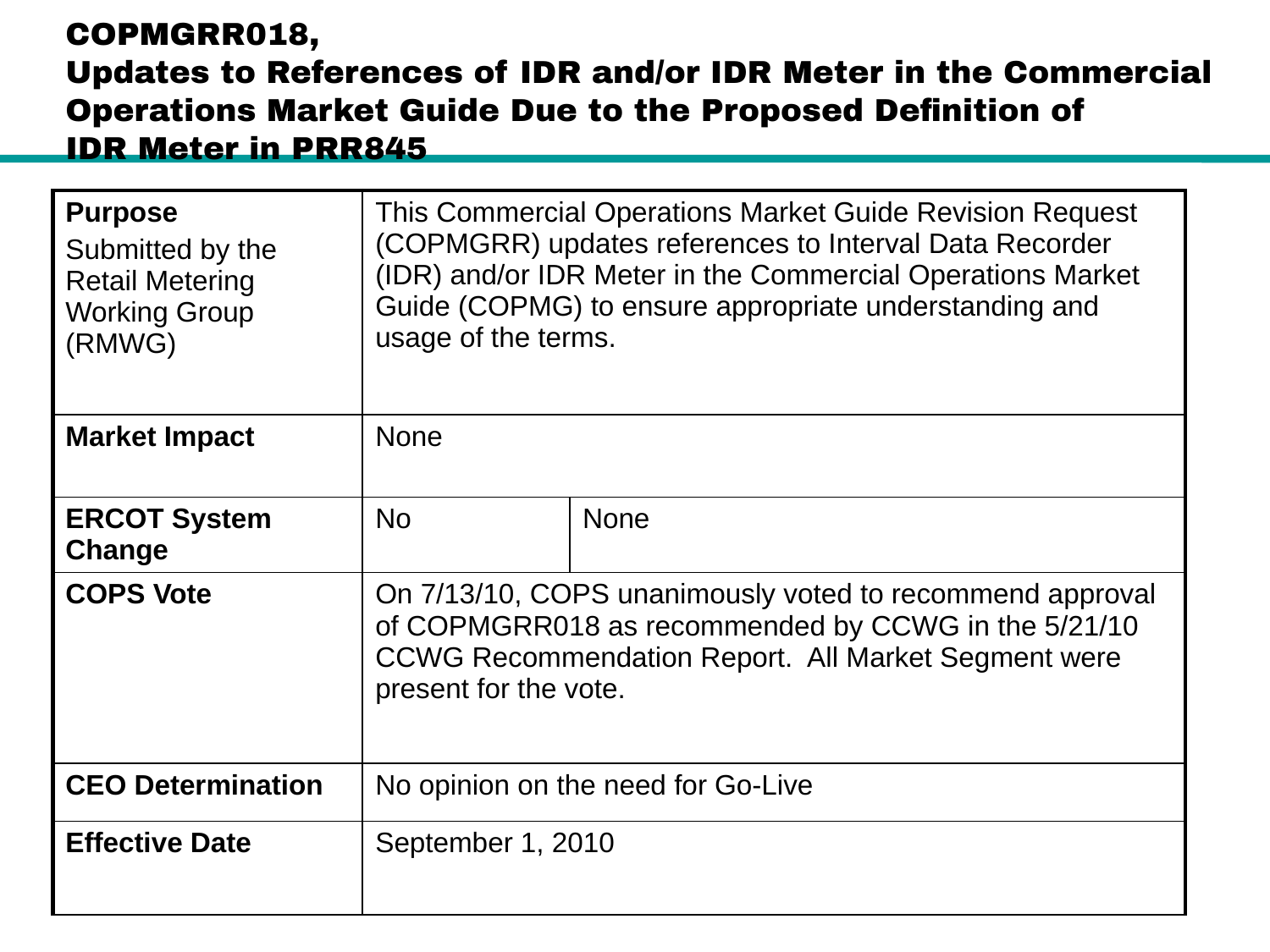

COPMGRR018,
Updates to References of IDR and/or IDR Meter in the Commercial Operations Market Guide Due to the Proposed Definition of
IDR Meter in PRR845
| Purpose Submitted by the Retail Metering Working Group (RMWG) | This Commercial Operations Market Guide Revision Request (COPMGRR) updates references to Interval Data Recorder (IDR) and/or IDR Meter in the Commercial Operations Market Guide (COPMG) to ensure appropriate understanding and usage of the terms. |  |
| --- | --- | --- |
| Market Impact | None |  |
| ERCOT System Change | No | None |
| COPS Vote | On 7/13/10, COPS unanimously voted to recommend approval of COPMGRR018 as recommended by CCWG in the 5/21/10 CCWG Recommendation Report. All Market Segment were present for the vote. |  |
| CEO Determination | No opinion on the need for Go-Live |  |
| Effective Date | September 1, 2010 |  |